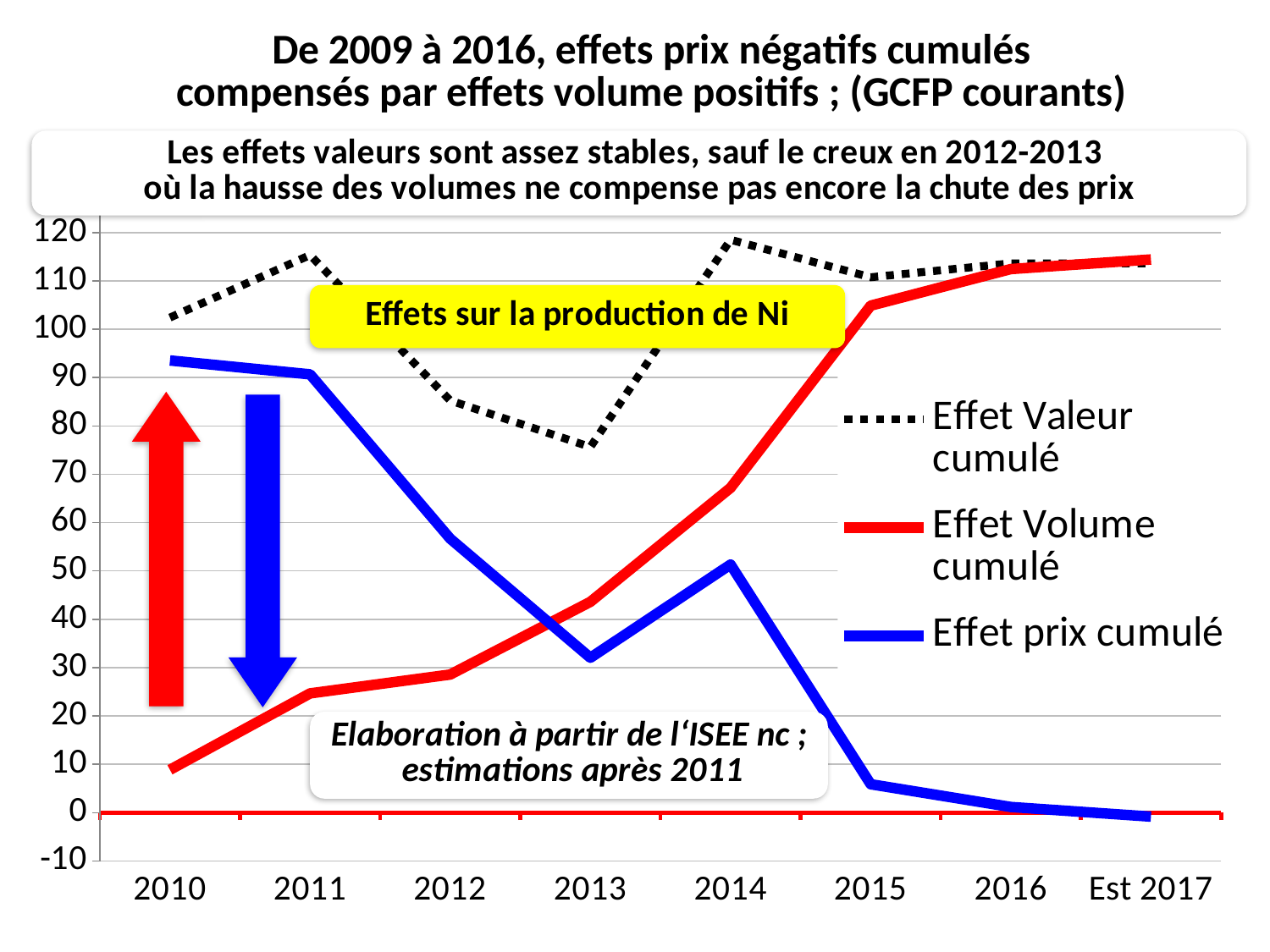

### Chart: De 2009 à 2016, effets prix négatifs cumulés compensés par effets volume positifs ; (GCFP courants)

| Category | Effet Valeur cumulé | Effet Volume cumulé | Effet prix cumulé |
|---|---|---|---|
| 2010 | 102.4124000818647 | 8.870893389190055 | 93.54150669267463 |
| 2011 | 115.3424000818647 | 24.6719894499182 | 90.6704106319465 |
| 2012 | 85.24641383148378 | 28.57066933294518 | 56.67574449853856 |
| 2013 | 75.65026442651794 | 43.61144410643992 | 32.03882032007798 |
| 2014 | 118.5002742084133 | 67.18480208617964 | 51.31547212223334 |
| 2015 | 110.7529334231418 | 104.8747366053962 | 5.878196817745628 |
| 2016 | 113.6180381223857 | 112.4428633840843 | 1.175174738301365 |
| Est 2017 | 113.6180381223857 | 114.4308435117588 | -0.812805389373047 |